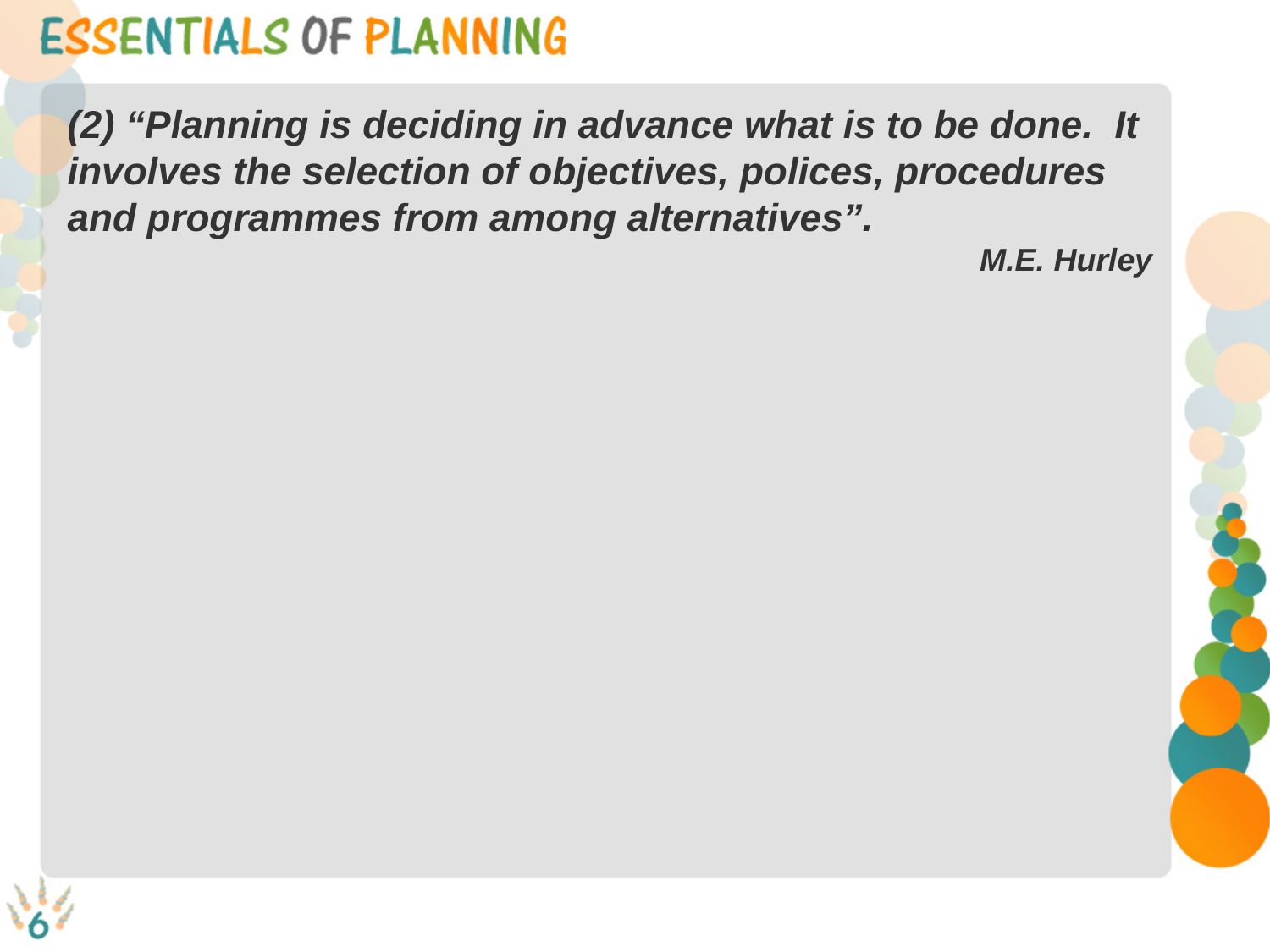

(2) “Planning is deciding in advance what is to be done.  It involves the selection of objectives, polices, procedures and programmes from among alternatives”.
M.E. Hurley